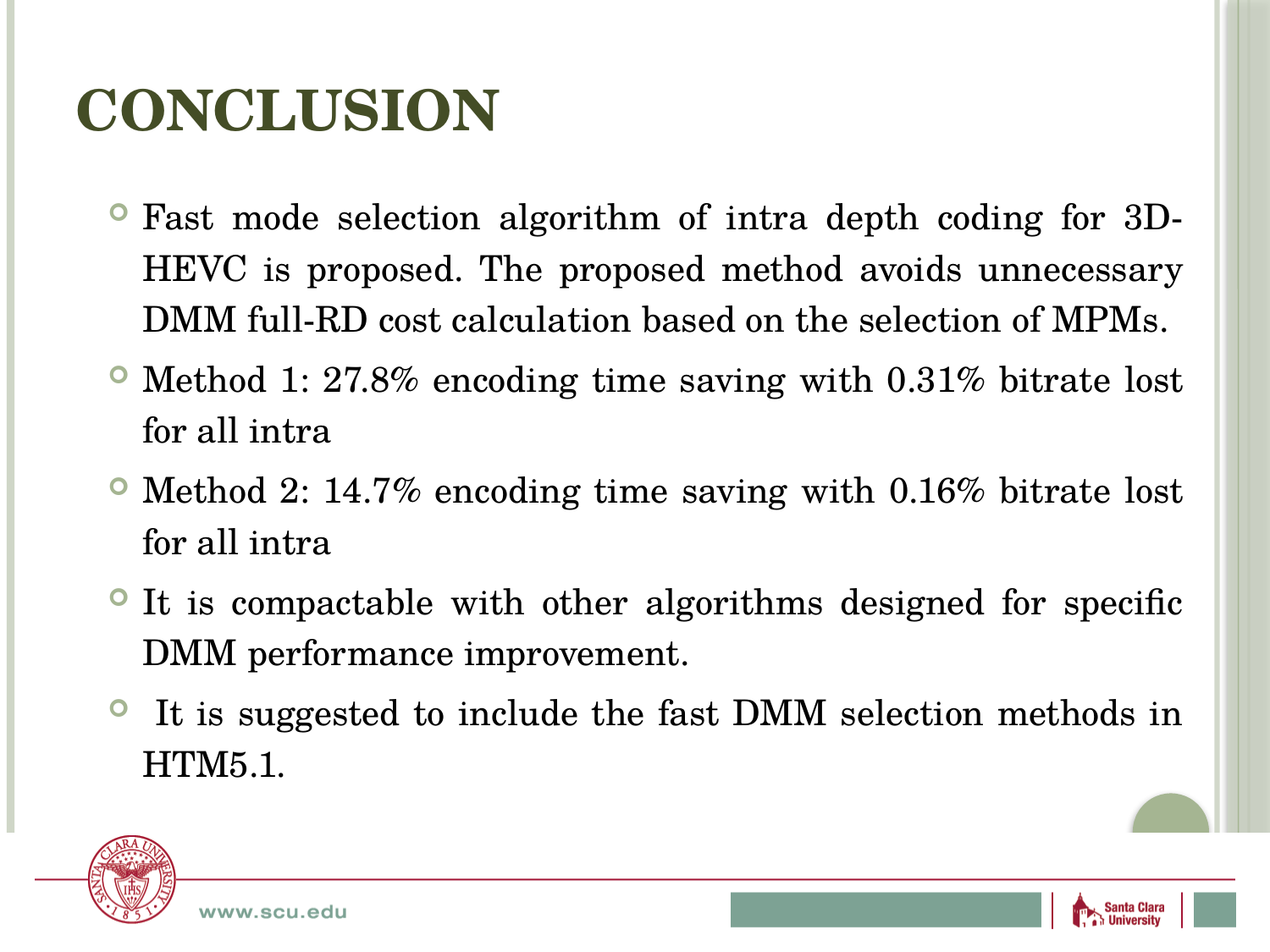

# Conclusion
Fast mode selection algorithm of intra depth coding for 3D-HEVC is proposed. The proposed method avoids unnecessary DMM full-RD cost calculation based on the selection of MPMs.
Method 1: 27.8% encoding time saving with 0.31% bitrate lost for all intra
Method 2: 14.7% encoding time saving with 0.16% bitrate lost for all intra
It is compactable with other algorithms designed for specific DMM performance improvement.
 It is suggested to include the fast DMM selection methods in HTM5.1.